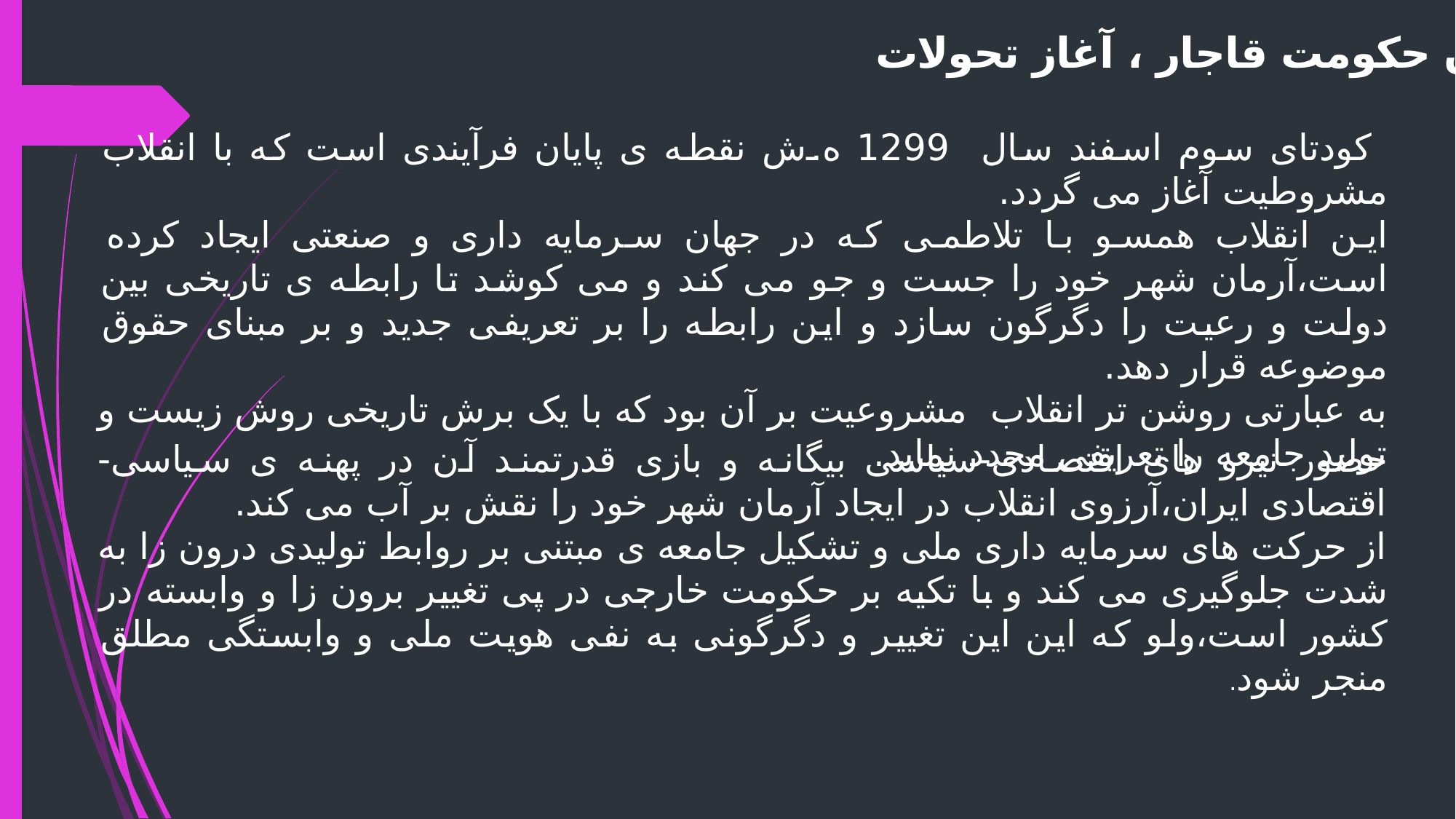

پایان حکومت قاجار ، آغاز تحولات
 کودتای سوم اسفند سال  1299 ه.ش نقطه ی پایان فرآیندی است که با انقلاب مشروطیت آغاز می گردد.
این انقلاب همسو با تلاطمی که در جهان سرمایه داری و صنعتی ایجاد کرده است،آرمان شهر خود را جست و جو می کند و می کوشد تا رابطه ی تاریخی بین دولت و رعیت را دگرگون سازد و این رابطه را بر تعریفی جدید و بر مبنای حقوق موضوعه قرار دهد.
به عبارتی روشن تر انقلاب  مشروعیت بر آن بود که با یک برش تاریخی روش زیست و تولید جامعه را تعریفی مجدد نماید.
حضور نیرو های اقتصادی-سیاسی بیگانه و بازی قدرتمند آن در پهنه ی سیاسی-اقتصادی ایران،آرزوی انقلاب در ایجاد آرمان شهر خود را نقش بر آب می کند.
از حرکت های سرمایه داری ملی و تشکیل جامعه ی مبتنی بر روابط تولیدی درون زا به شدت جلوگیری می کند و با تکیه بر حکومت خارجی در پی تغییر برون زا و وابسته در کشور است،ولو که این این تغییر و دگرگونی به نفی هویت ملی و وابستگی مطلق منجر شود.